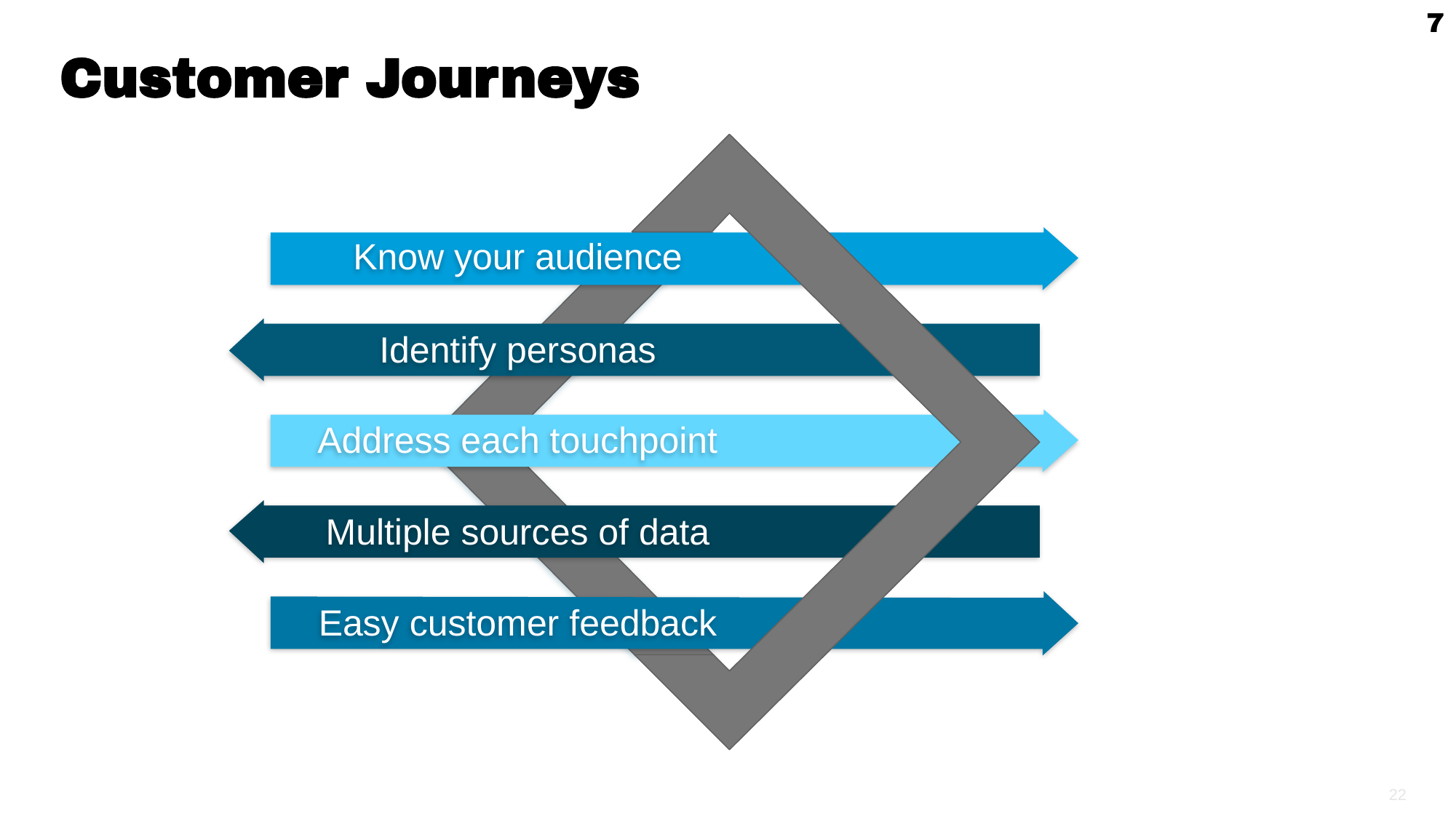

7
# Customer Journeys

Know your audience

Identify personas

Address each touchpoint

Multiple sources of data

Easy customer feedback
22